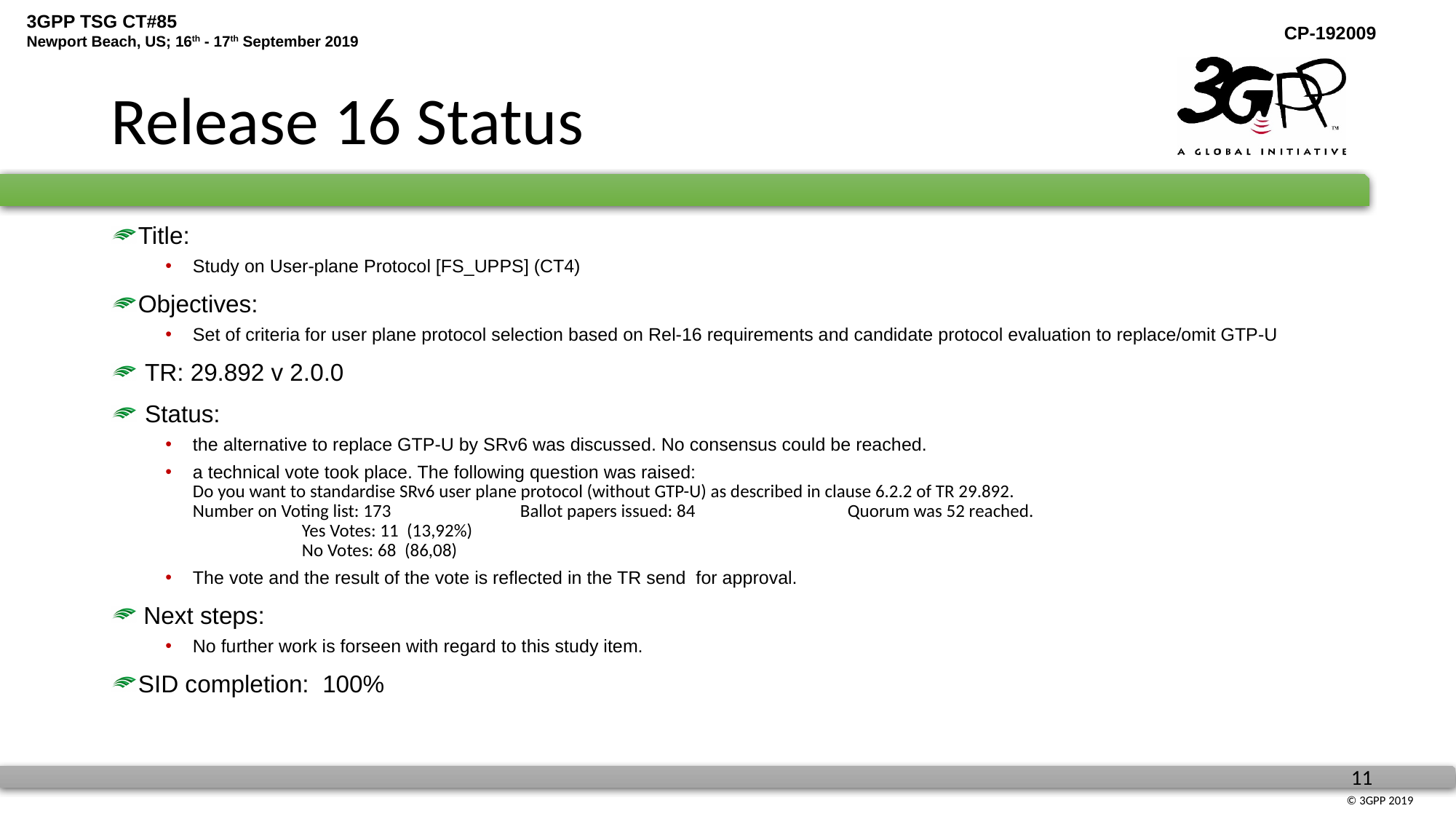

# Release 16 Status
Title:
Study on User-plane Protocol [FS_UPPS] (CT4)
Objectives:
Set of criteria for user plane protocol selection based on Rel-16 requirements and candidate protocol evaluation to replace/omit GTP-U
 TR: 29.892 v 2.0.0
 Status:
the alternative to replace GTP-U by SRv6 was discussed. No consensus could be reached.
a technical vote took place. The following question was raised:
Do you want to standardise SRv6 user plane protocol (without GTP-U) as described in clause 6.2.2 of TR 29.892.
Number on Voting list: 173 		Ballot papers issued: 84		Quorum was 52 reached.
	Yes Votes: 11  (13,92%)
	No Votes: 68  (86,08)
The vote and the result of the vote is reflected in the TR send  for approval.
 Next steps:
No further work is forseen with regard to this study item.
SID completion:  100%